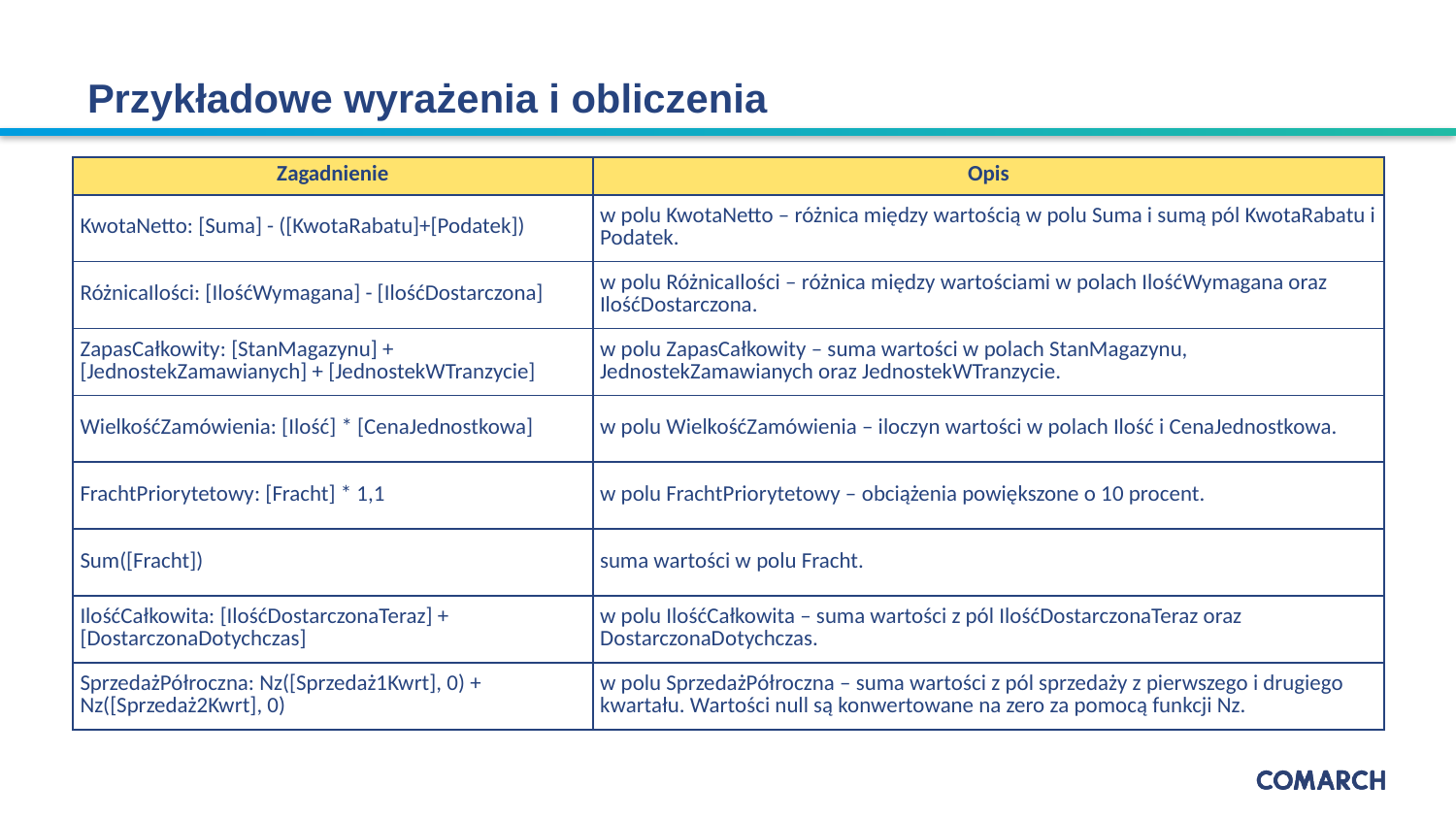

# Przykładowe wyrażenia i obliczenia
| Zagadnienie | Opis |
| --- | --- |
| KwotaNetto: [Suma] - ([KwotaRabatu]+[Podatek]) | w polu KwotaNetto – różnica między wartością w polu Suma i sumą pól KwotaRabatu i Podatek. |
| RóżnicaIlości: [IlośćWymagana] - [IlośćDostarczona] | w polu RóżnicaIlości – różnica między wartościami w polach IlośćWymagana oraz IlośćDostarczona. |
| ZapasCałkowity: [StanMagazynu] + [JednostekZamawianych] + [JednostekWTranzycie] | w polu ZapasCałkowity – suma wartości w polach StanMagazynu, JednostekZamawianych oraz JednostekWTranzycie. |
| WielkośćZamówienia: [Ilość] \* [CenaJednostkowa] | w polu WielkośćZamówienia – iloczyn wartości w polach Ilość i CenaJednostkowa. |
| FrachtPriorytetowy: [Fracht] \* 1,1 | w polu FrachtPriorytetowy – obciążenia powiększone o 10 procent. |
| Sum([Fracht]) | suma wartości w polu Fracht. |
| IlośćCałkowita: [IlośćDostarczonaTeraz] + [DostarczonaDotychczas] | w polu IlośćCałkowita – suma wartości z pól IlośćDostarczonaTeraz oraz DostarczonaDotychczas. |
| SprzedażPółroczna: Nz([Sprzedaż1Kwrt], 0) + Nz([Sprzedaż2Kwrt], 0) | w polu SprzedażPółroczna – suma wartości z pól sprzedaży z pierwszego i drugiego kwartału. Wartości null są konwertowane na zero za pomocą funkcji Nz. |